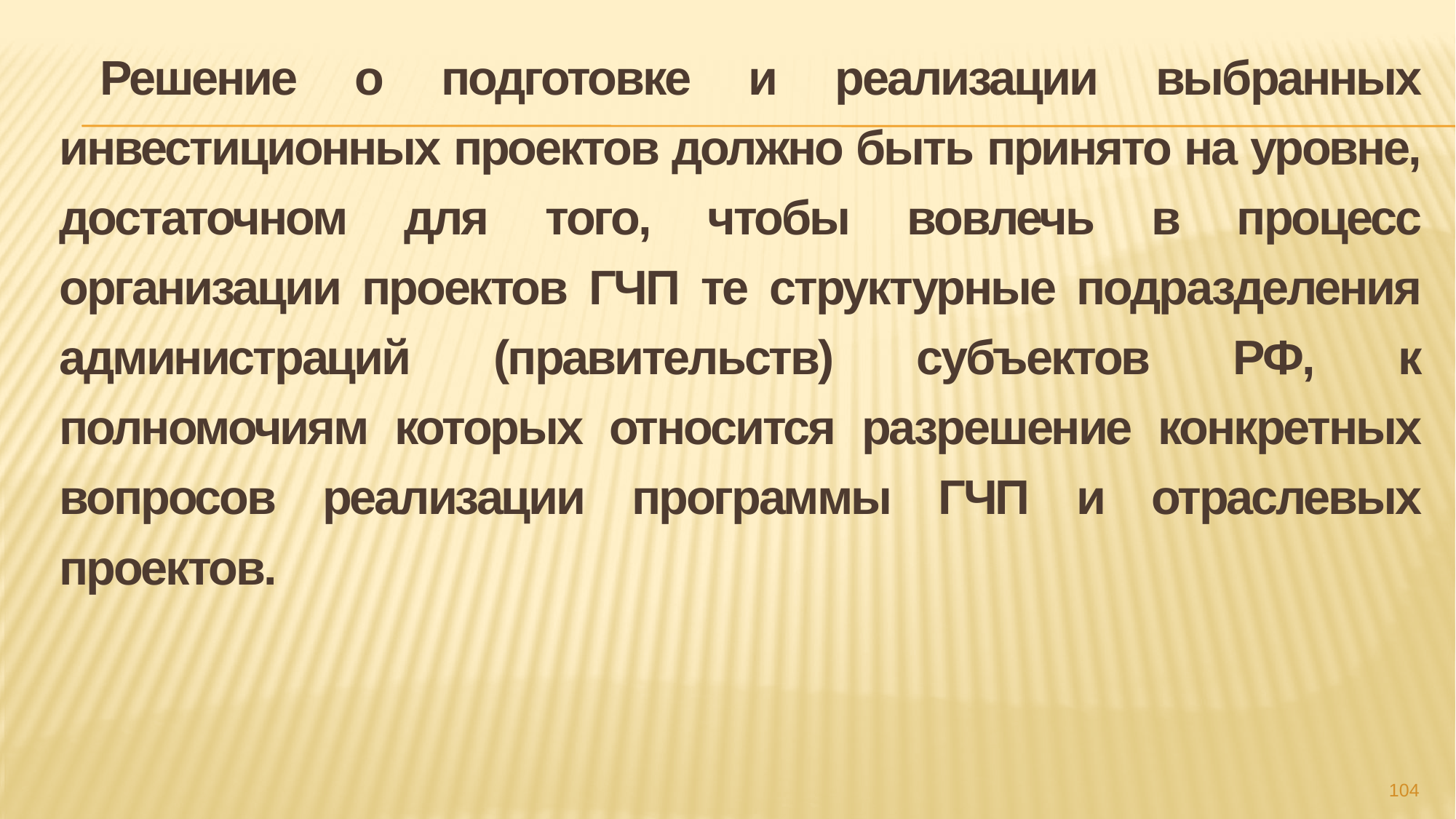

Решение о подготовке и реализации выбранных инвестиционных проектов должно быть принято на уровне, достаточном для того, чтобы вовлечь в процесс организации проектов ГЧП те структурные подразделения администраций (правительств) субъектов РФ, к полномочиям которых относится разрешение конкретных вопросов реализации программы ГЧП и отраслевых проектов.
#
104